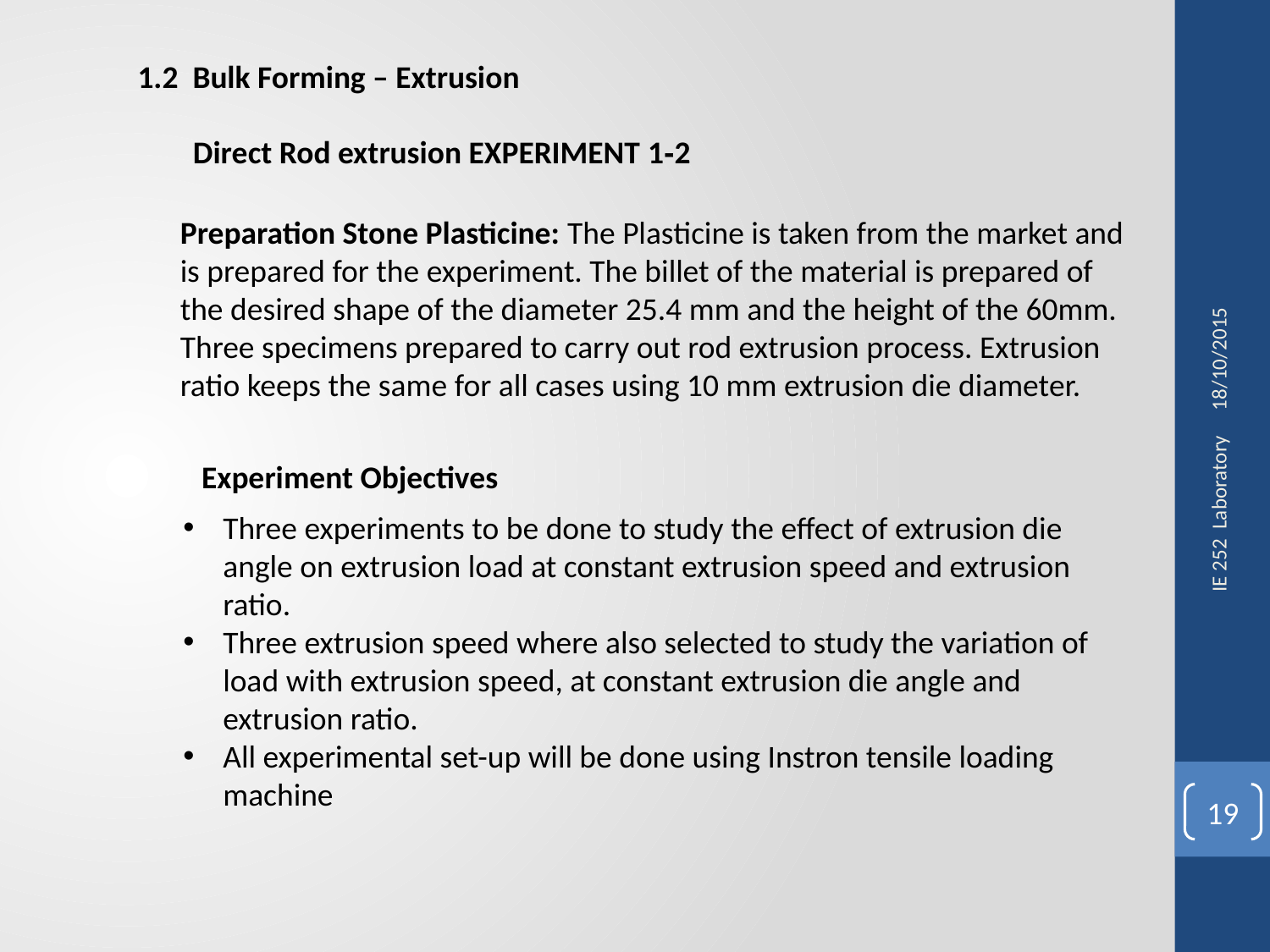

1.2  Bulk Forming – Extrusion
Direct Rod extrusion EXPERIMENT ‎1‑2
Preparation Stone Plasticine: The Plasticine is taken from the market and is prepared for the experiment. The billet of the material is prepared of the desired shape of the diameter 25.4 mm and the height of the 60mm. Three specimens prepared to carry out rod extrusion process. Extrusion ratio keeps the same for all cases using 10 mm extrusion die diameter.
18/10/2015
Experiment Objectives
Three experiments to be done to study the effect of extrusion die angle on extrusion load at constant extrusion speed and extrusion ratio.
Three extrusion speed where also selected to study the variation of load with extrusion speed, at constant extrusion die angle and extrusion ratio.
All experimental set-up will be done using Instron tensile loading machine
IE 252  Laboratory
19